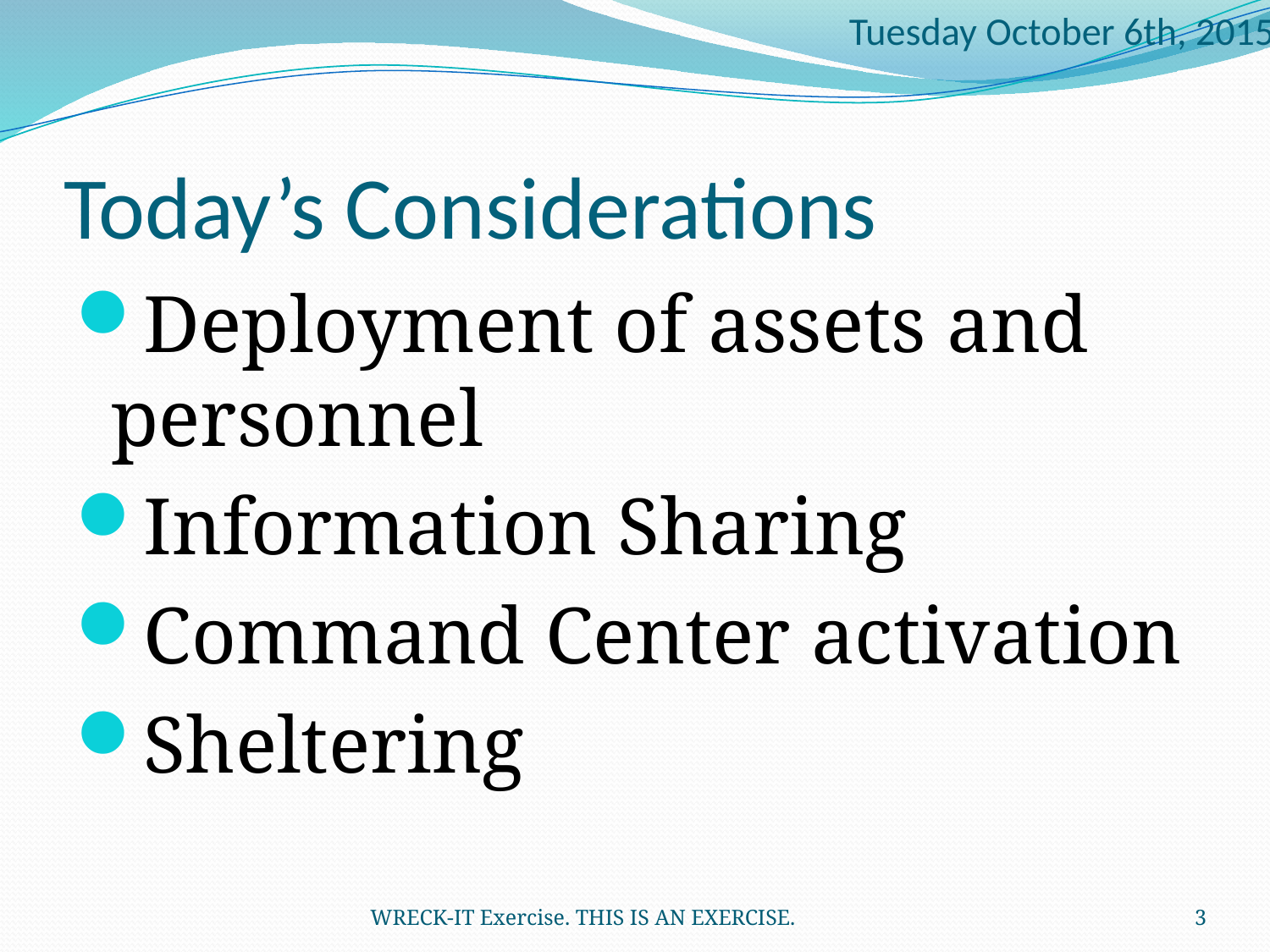

Tuesday October 6th, 2015
# Today’s Considerations
Deployment of assets and personnel
Information Sharing
Command Center activation
Sheltering
WRECK-IT Exercise. THIS IS AN EXERCISE.
3